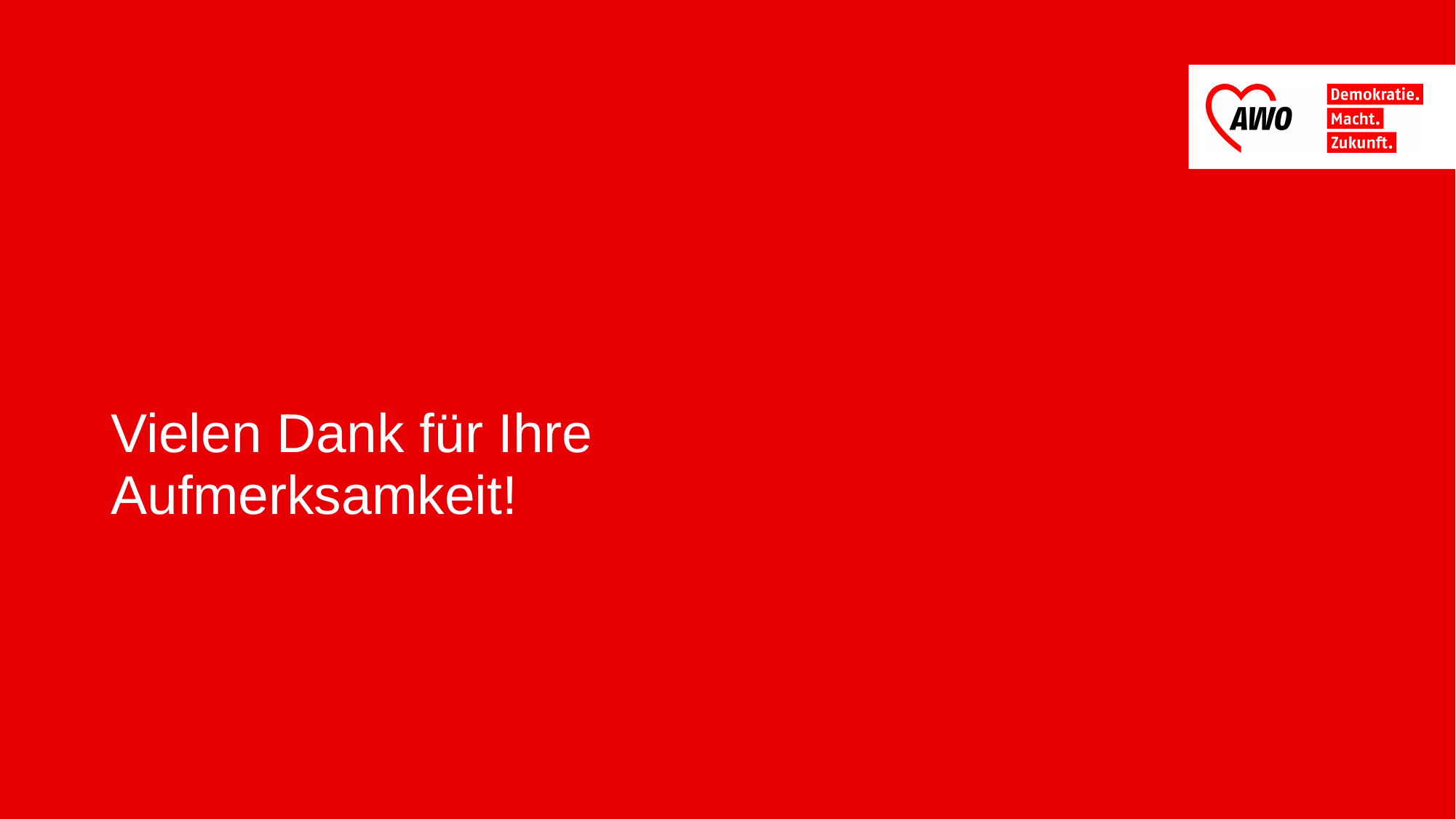

# Vielen Dank für Ihre Aufmerksamkeit!
VORNAME NACHNAME / AWO BUNDESVERBAND E. V. / DATUM
 SEITE 14